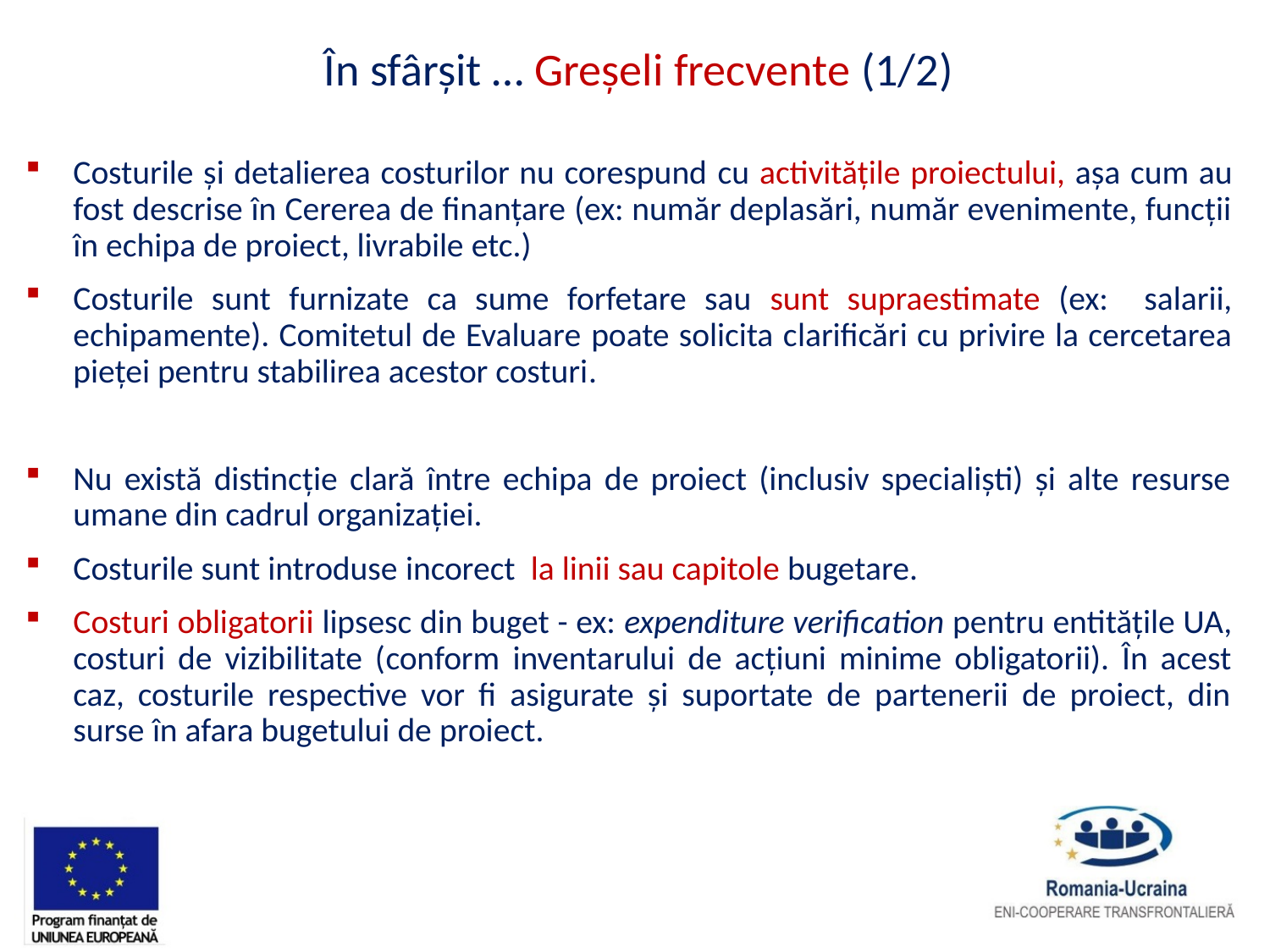

În sfârșit … Greșeli frecvente (1/2)

Costurile și detalierea costurilor nu corespund cu activitățile proiectului, așa cum au fost descrise în Cererea de finanțare (ex: număr deplasări, număr evenimente, funcții în echipa de proiect, livrabile etc.)
Costurile sunt furnizate ca sume forfetare sau sunt supraestimate (ex:  salarii, echipamente). Comitetul de Evaluare poate solicita clarificări cu privire la cercetarea pieței pentru stabilirea acestor costuri.

Nu există distincție clară între echipa de proiect (inclusiv specialiști) și alte resurse umane din cadrul organizației.
Costurile sunt introduse incorect  la linii sau capitole bugetare.
Costuri obligatorii lipsesc din buget - ex: expenditure verification pentru entitățile UA, costuri de vizibilitate (conform inventarului de acțiuni minime obligatorii). În acest caz, costurile respective vor fi asigurate și suportate de partenerii de proiect, din surse în afara bugetului de proiect.